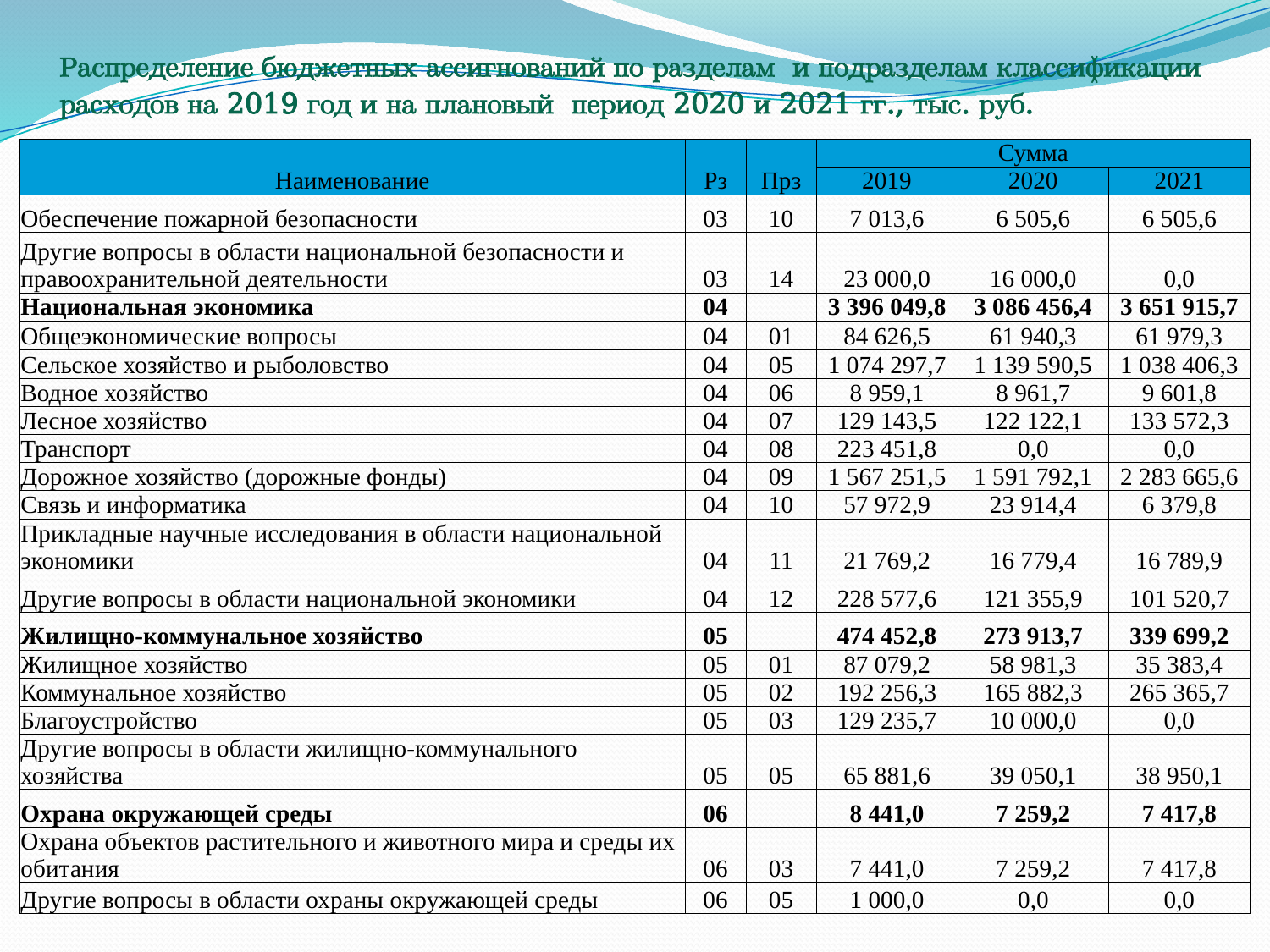

# Распределение бюджетных ассигнований по разделам  и подразделам классификации расходов на 2019 год и на плановый  период 2020 и 2021 гг., тыс. руб.
| Наименование | Рз | Прз | Сумма |  |  |
| --- | --- | --- | --- | --- | --- |
|  |  |  | 2019 | 2020 | 2021 |
| Обеспечение пожарной безопасности | 03 | 10 | 7 013,6 | 6 505,6 | 6 505,6 |
| Другие вопросы в области национальной безопасности и правоохранительной деятельности | 03 | 14 | 23 000,0 | 16 000,0 | 0,0 |
| Национальная экономика | 04 |  | 3 396 049,8 | 3 086 456,4 | 3 651 915,7 |
| Общеэкономические вопросы | 04 | 01 | 84 626,5 | 61 940,3 | 61 979,3 |
| Сельское хозяйство и рыболовство | 04 | 05 | 1 074 297,7 | 1 139 590,5 | 1 038 406,3 |
| Водное хозяйство | 04 | 06 | 8 959,1 | 8 961,7 | 9 601,8 |
| Лесное хозяйство | 04 | 07 | 129 143,5 | 122 122,1 | 133 572,3 |
| Транспорт | 04 | 08 | 223 451,8 | 0,0 | 0,0 |
| Дорожное хозяйство (дорожные фонды) | 04 | 09 | 1 567 251,5 | 1 591 792,1 | 2 283 665,6 |
| Связь и информатика | 04 | 10 | 57 972,9 | 23 914,4 | 6 379,8 |
| Прикладные научные исследования в области национальной экономики | 04 | 11 | 21 769,2 | 16 779,4 | 16 789,9 |
| Другие вопросы в области национальной экономики | 04 | 12 | 228 577,6 | 121 355,9 | 101 520,7 |
| Жилищно-коммунальное хозяйство | 05 |  | 474 452,8 | 273 913,7 | 339 699,2 |
| Жилищное хозяйство | 05 | 01 | 87 079,2 | 58 981,3 | 35 383,4 |
| Коммунальное хозяйство | 05 | 02 | 192 256,3 | 165 882,3 | 265 365,7 |
| Благоустройство | 05 | 03 | 129 235,7 | 10 000,0 | 0,0 |
| Другие вопросы в области жилищно-коммунального хозяйства | 05 | 05 | 65 881,6 | 39 050,1 | 38 950,1 |
| Охрана окружающей среды | 06 |  | 8 441,0 | 7 259,2 | 7 417,8 |
| Охрана объектов растительного и животного мира и среды их обитания | 06 | 03 | 7 441,0 | 7 259,2 | 7 417,8 |
| Другие вопросы в области охраны окружающей среды | 06 | 05 | 1 000,0 | 0,0 | 0,0 |